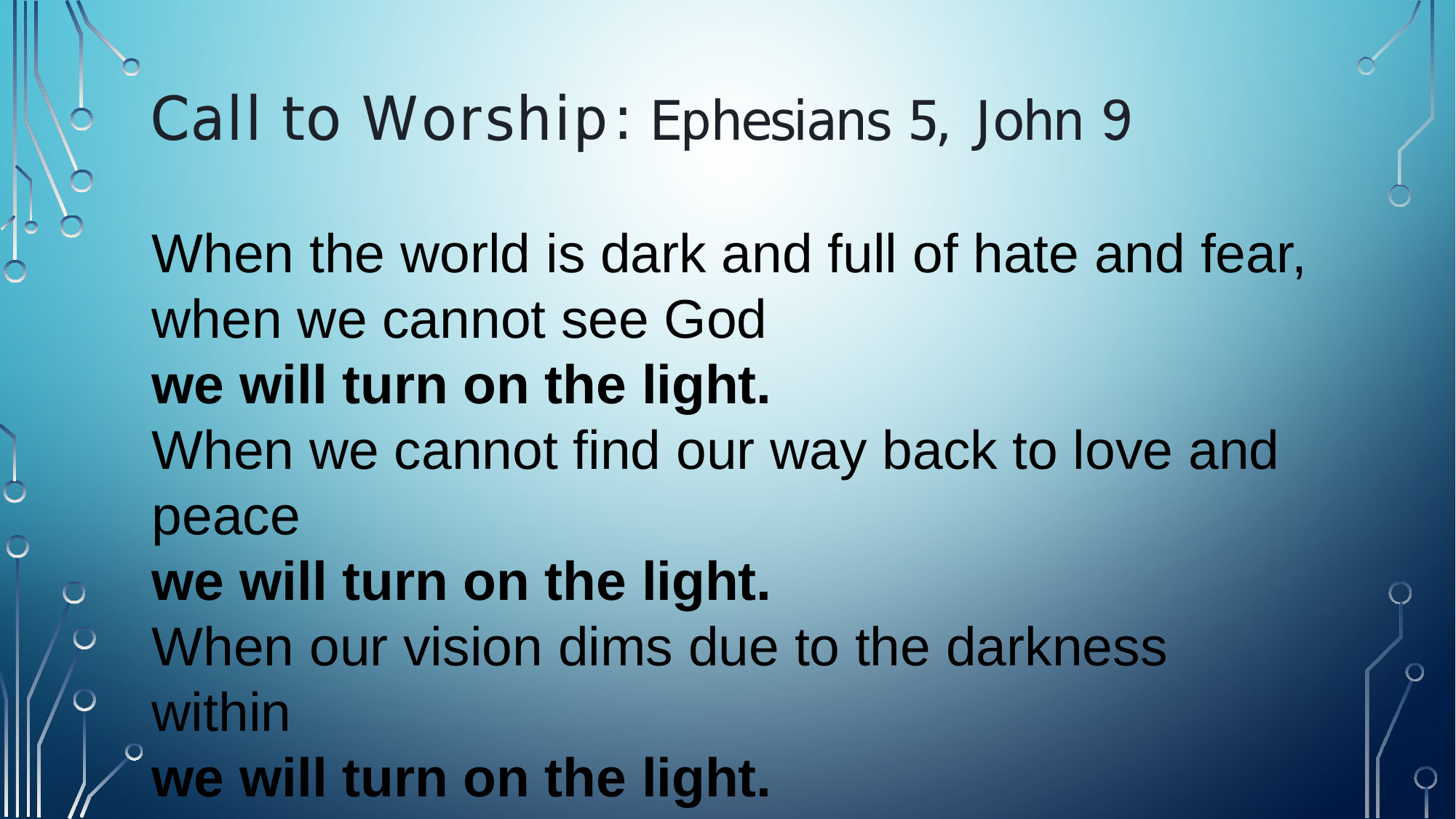

Call to Worship: Ephesians 5, John 9

When the world is dark and full of hate and fear,
when we cannot see God
we will turn on the light.
When we cannot find our way back to love and peace
we will turn on the light.
When our vision dims due to the darkness within
we will turn on the light.